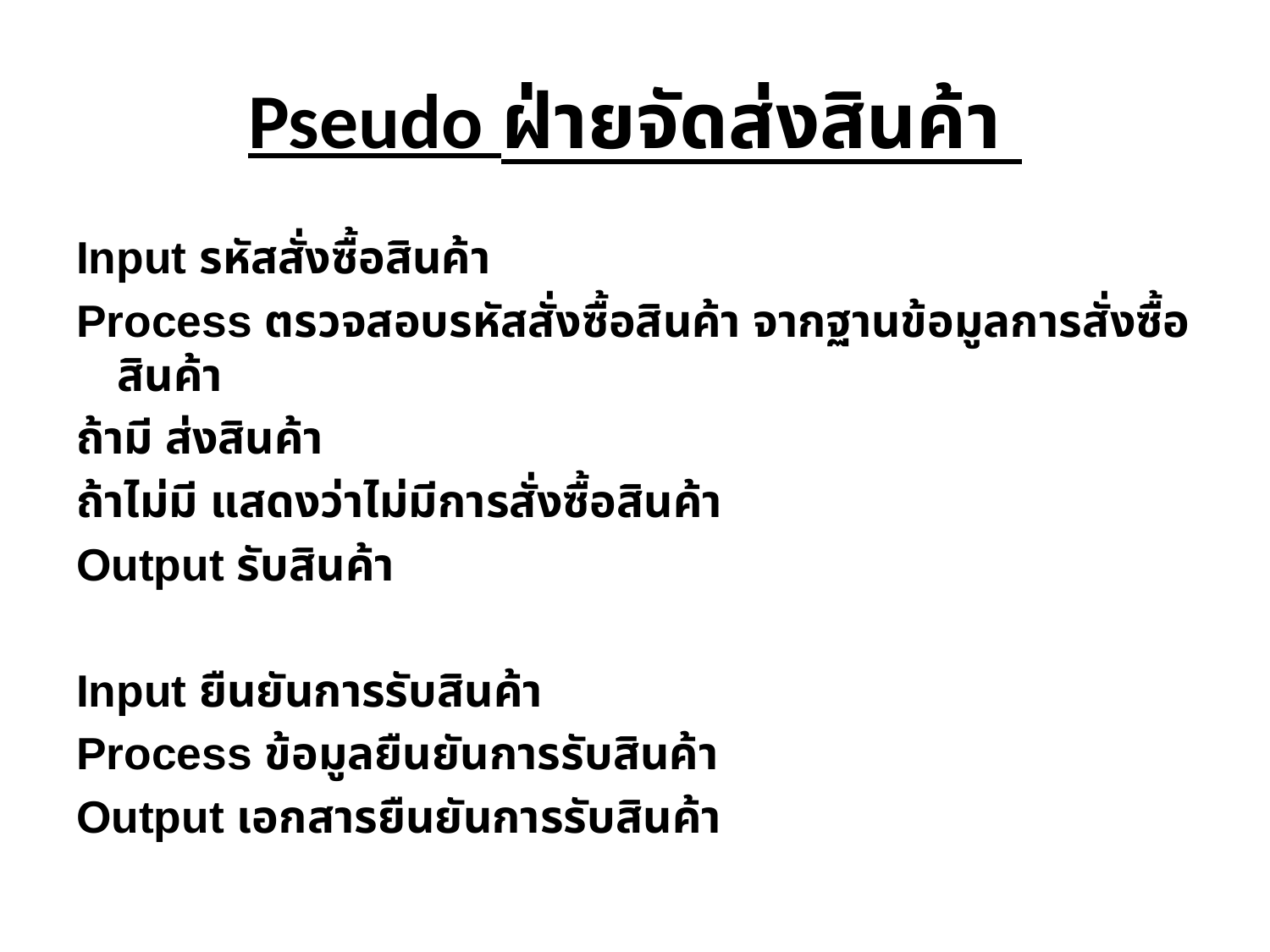

# Pseudo ฝ่ายจัดส่งสินค้า
Input รหัสสั่งซื้อสินค้า
Process ตรวจสอบรหัสสั่งซื้อสินค้า จากฐานข้อมูลการสั่งซื้อสินค้า
ถ้ามี ส่งสินค้า
ถ้าไม่มี แสดงว่าไม่มีการสั่งซื้อสินค้า
Output รับสินค้า

Input ยืนยันการรับสินค้า
Process ข้อมูลยืนยันการรับสินค้า
Output เอกสารยืนยันการรับสินค้า